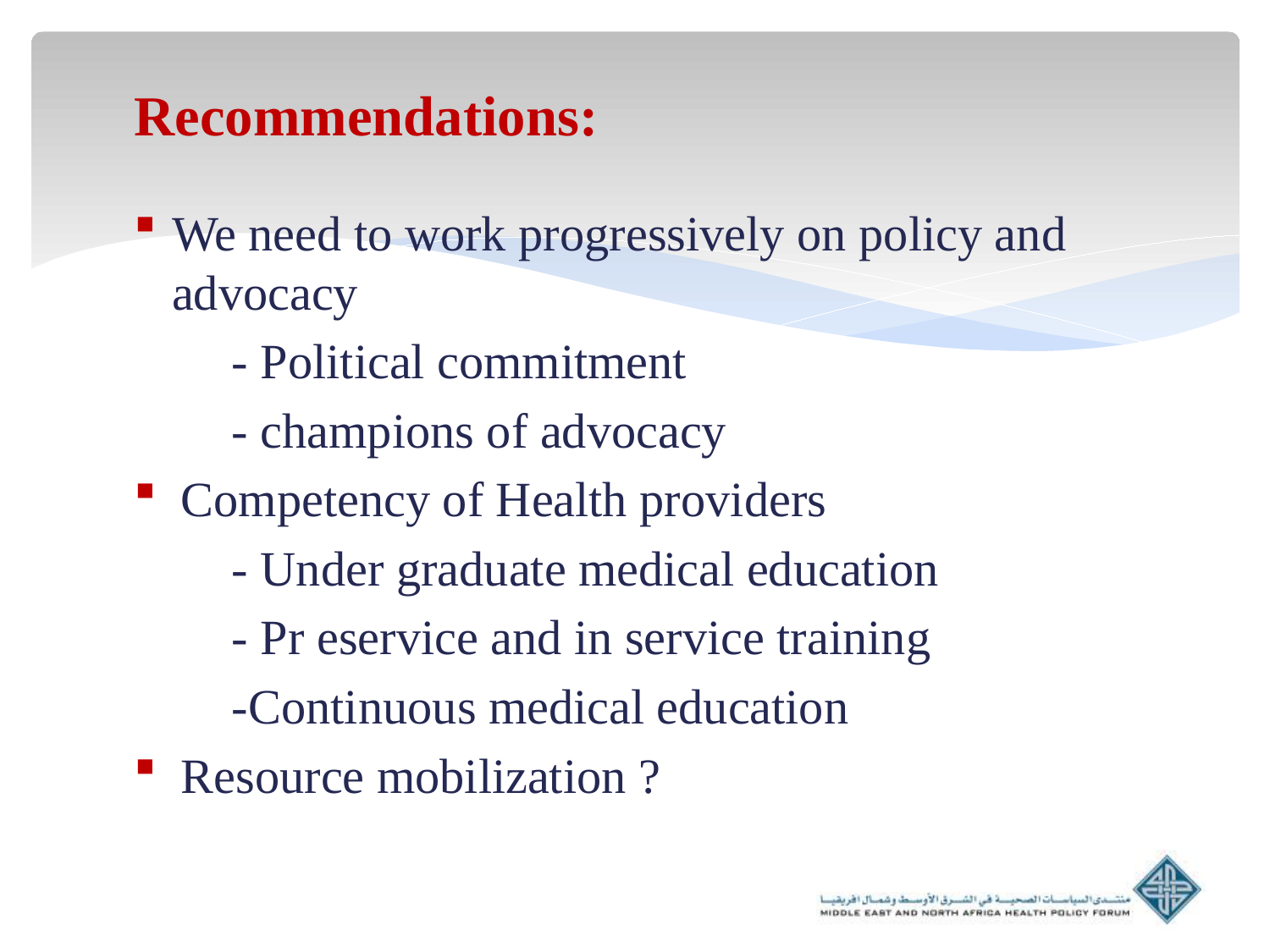

Recommendations:

We need to work progressively on policy and advocacy
        - Political commitment
        - champions of advocacy
  Competency of Health providers
        - Under graduate medical education
        - Pr eservice and in service training
        -Continuous medical education
  Resource mobilization ?